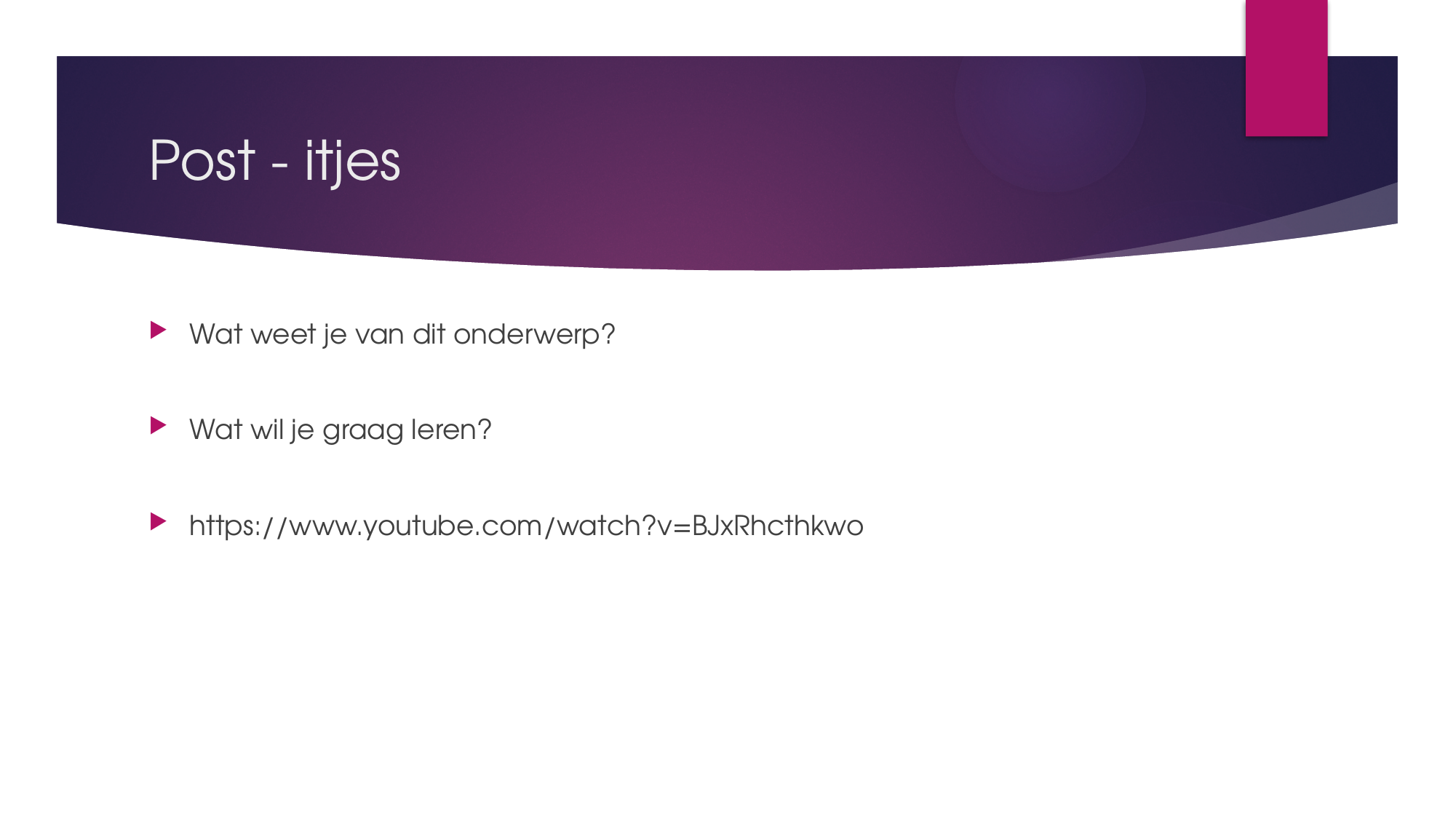

# Post - itjes
Wat weet je van dit onderwerp?

Wat wil je graag leren?

https://www.youtube.com/watch?v=BJxRhcthkwo